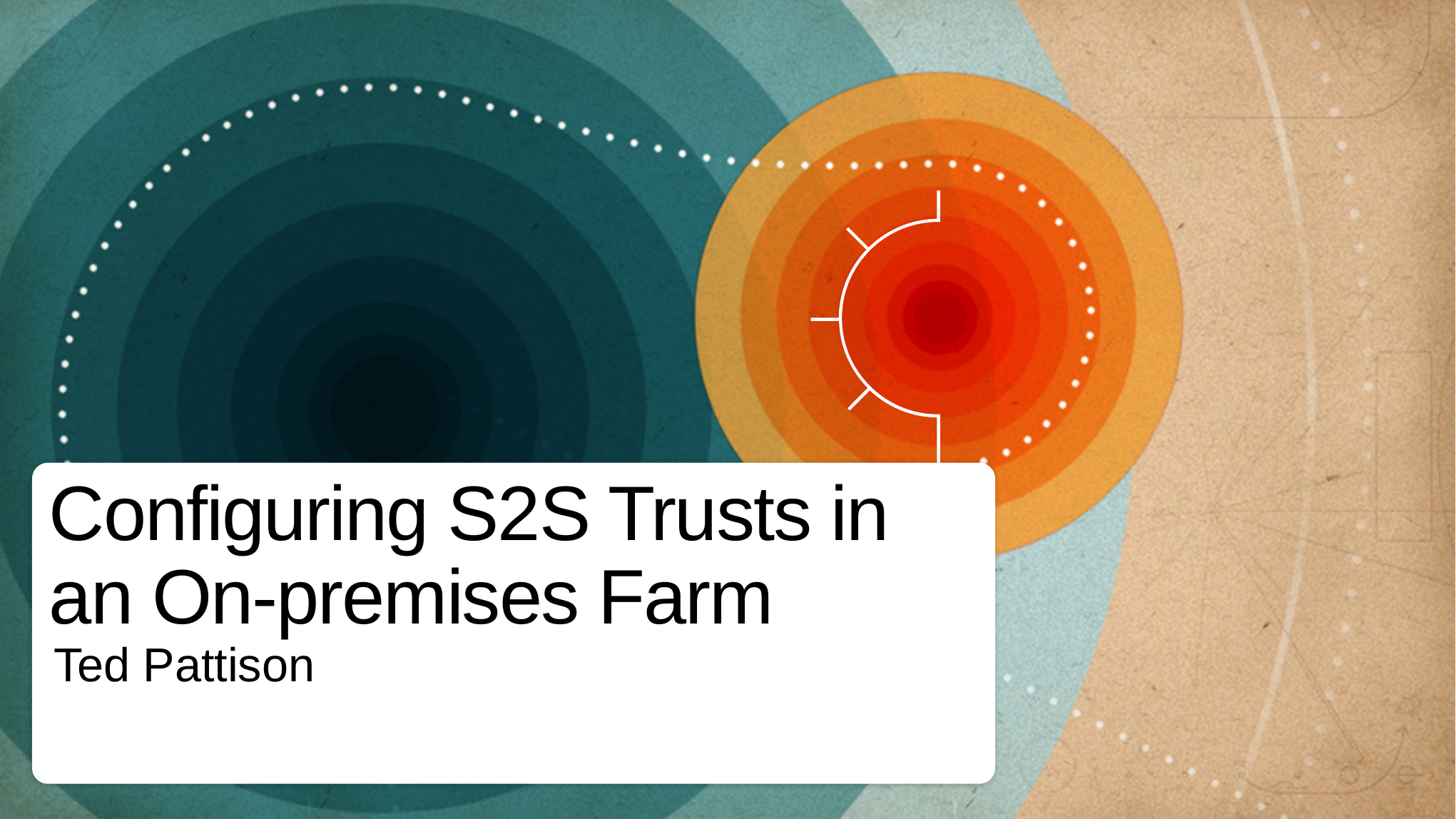

# Configuring S2S Trusts in an On-premises Farm
Ted Pattison